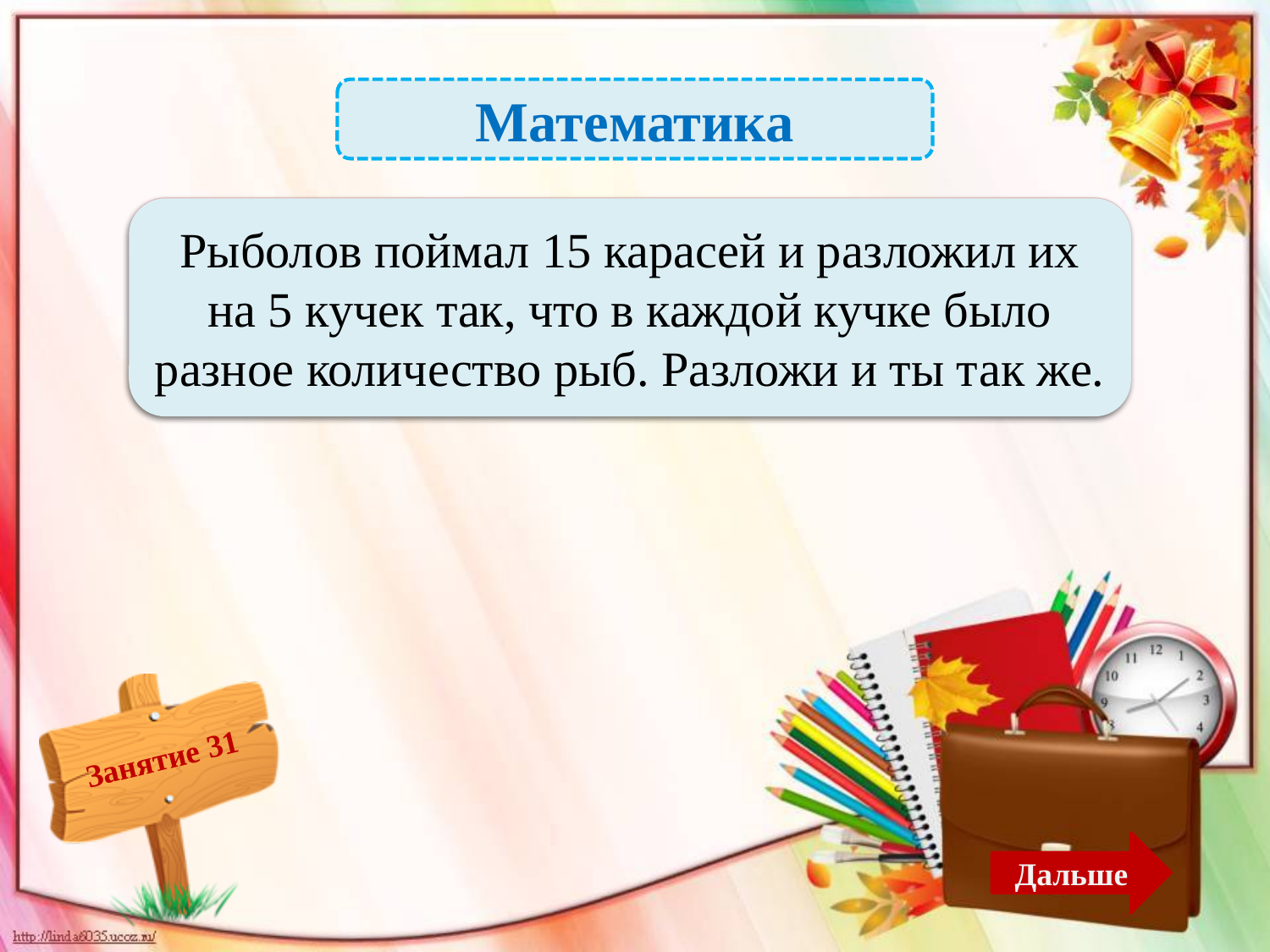

Математика
 В первой кучке – 1 рыбка, во второй – 2, в третьей – 3, в четвёртой – 4, в пятой - 5 – 2б.
Рыболов поймал 15 карасей и разложил их на 5 кучек так, что в каждой кучке было разное количество рыб. Разложи и ты так же.

Дальше